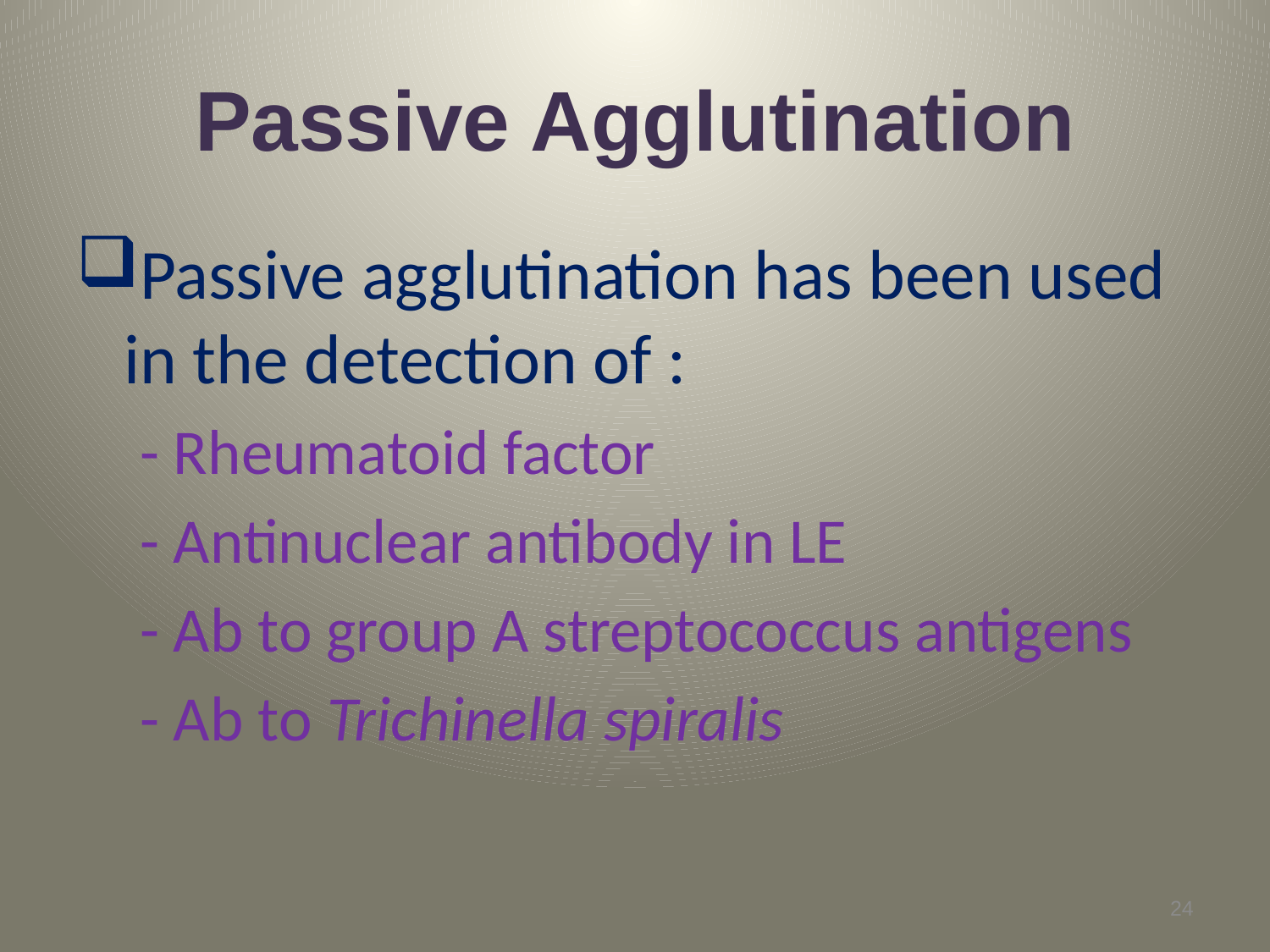

# Passive Agglutination
Passive agglutination has been used in the detection of :
- Rheumatoid factor
- Antinuclear antibody in LE
- Ab to group A streptococcus antigens
- Ab to Trichinella spiralis

24